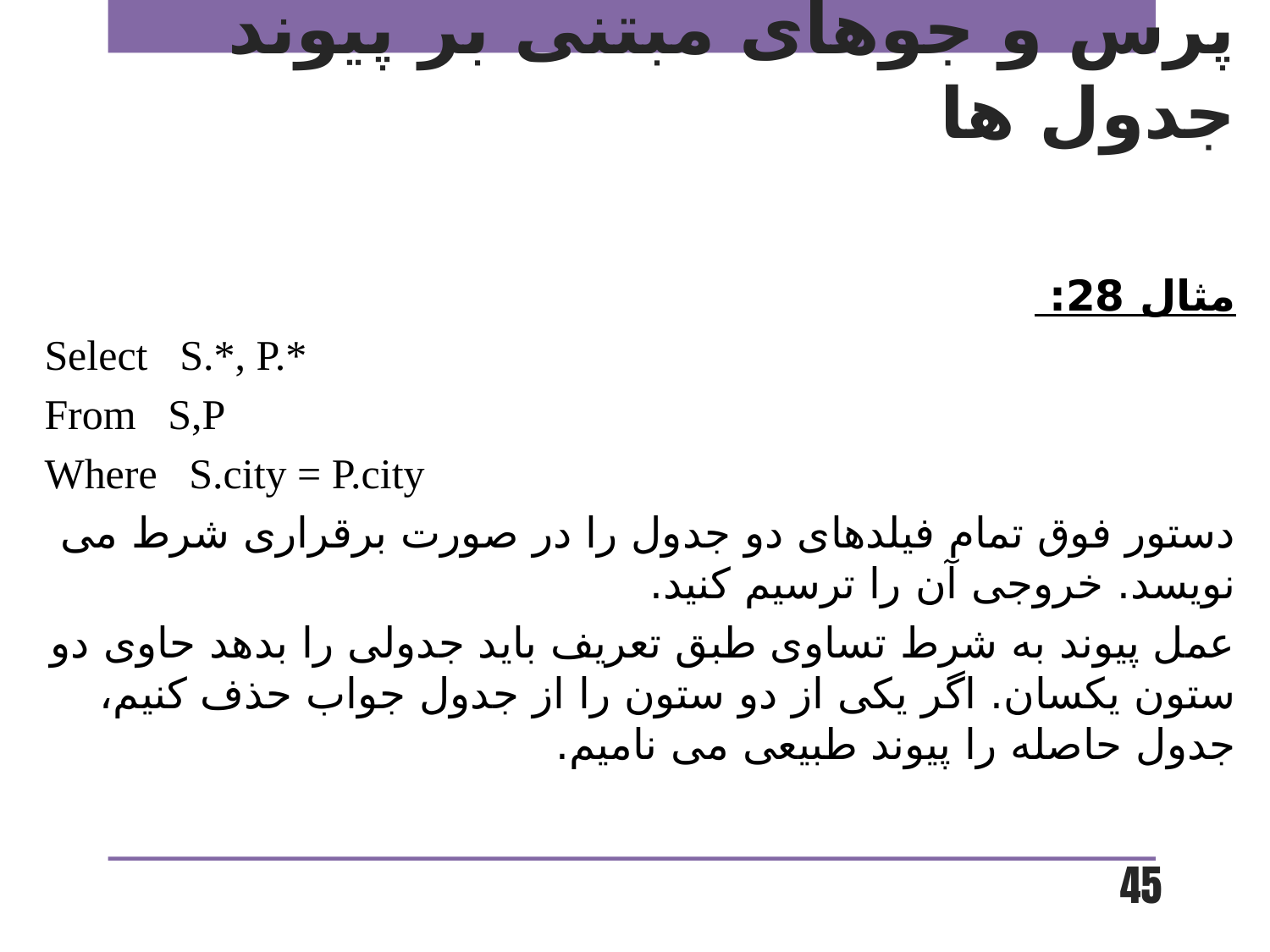

# پرس و جوهای مبتنی بر پیوند جدول ها
مثال 28:
Select   S.*, P.*
From   S,P
Where   S.city = P.city
دستور فوق تمام فیلدهای دو جدول را در صورت برقراری شرط می نویسد. خروجی آن را ترسیم کنید.
عمل پیوند به شرط تساوی طبق تعریف باید جدولی را بدهد حاوی دو ستون یکسان. اگر یکی از دو ستون را از جدول جواب حذف کنیم، جدول حاصله را پیوند طبیعی می نامیم.
45